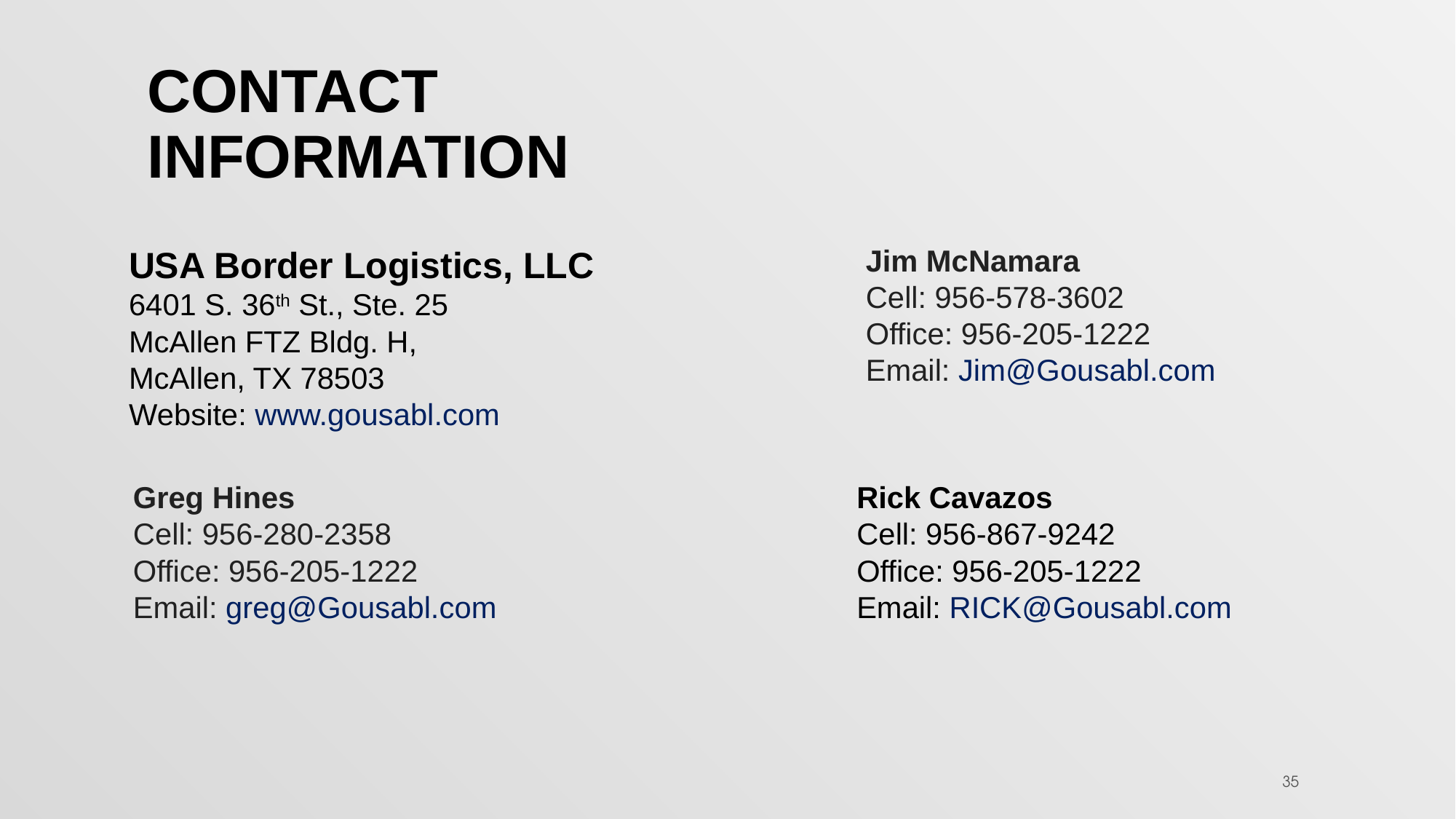

CONTACT INFORMATION
USA Border Logistics, LLC
6401 S. 36th St., Ste. 25
McAllen FTZ Bldg. H,
McAllen, TX 78503
Website: www.gousabl.com

Jim McNamara
Cell: 956-578-3602
Office: 956-205-1222
Email: Jim@Gousabl.com

Greg Hines
Cell: 956-280-2358
Office: 956-205-1222
Email: greg@Gousabl.com

Rick Cavazos
Cell: 956-867-9242
Office: 956-205-1222
Email: RICK@Gousabl.com

35